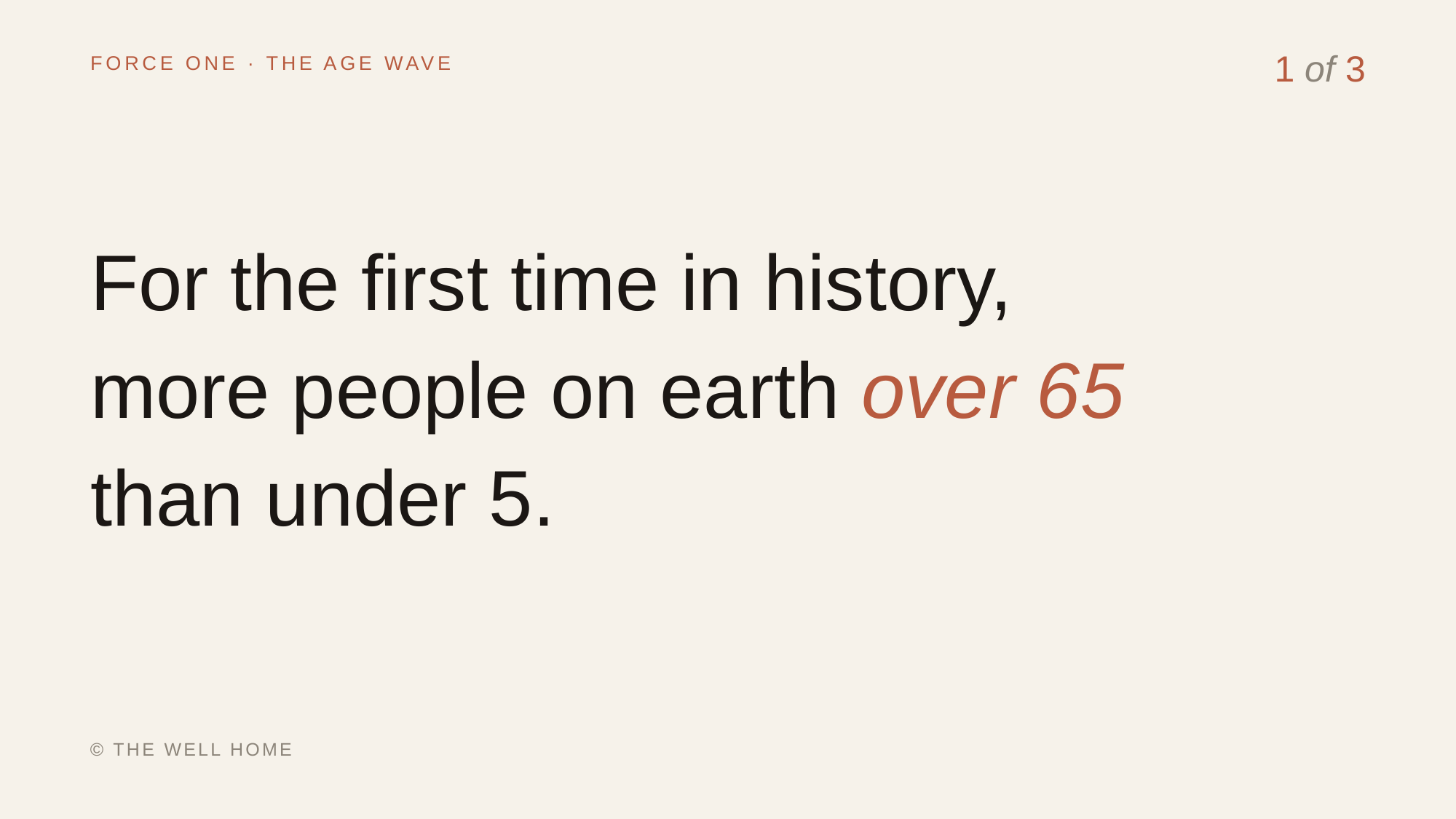

1 of 3
FORCE ONE · THE AGE WAVE
For the first time in history, more people on earth over 65 than under 5.
© THE WELL HOME